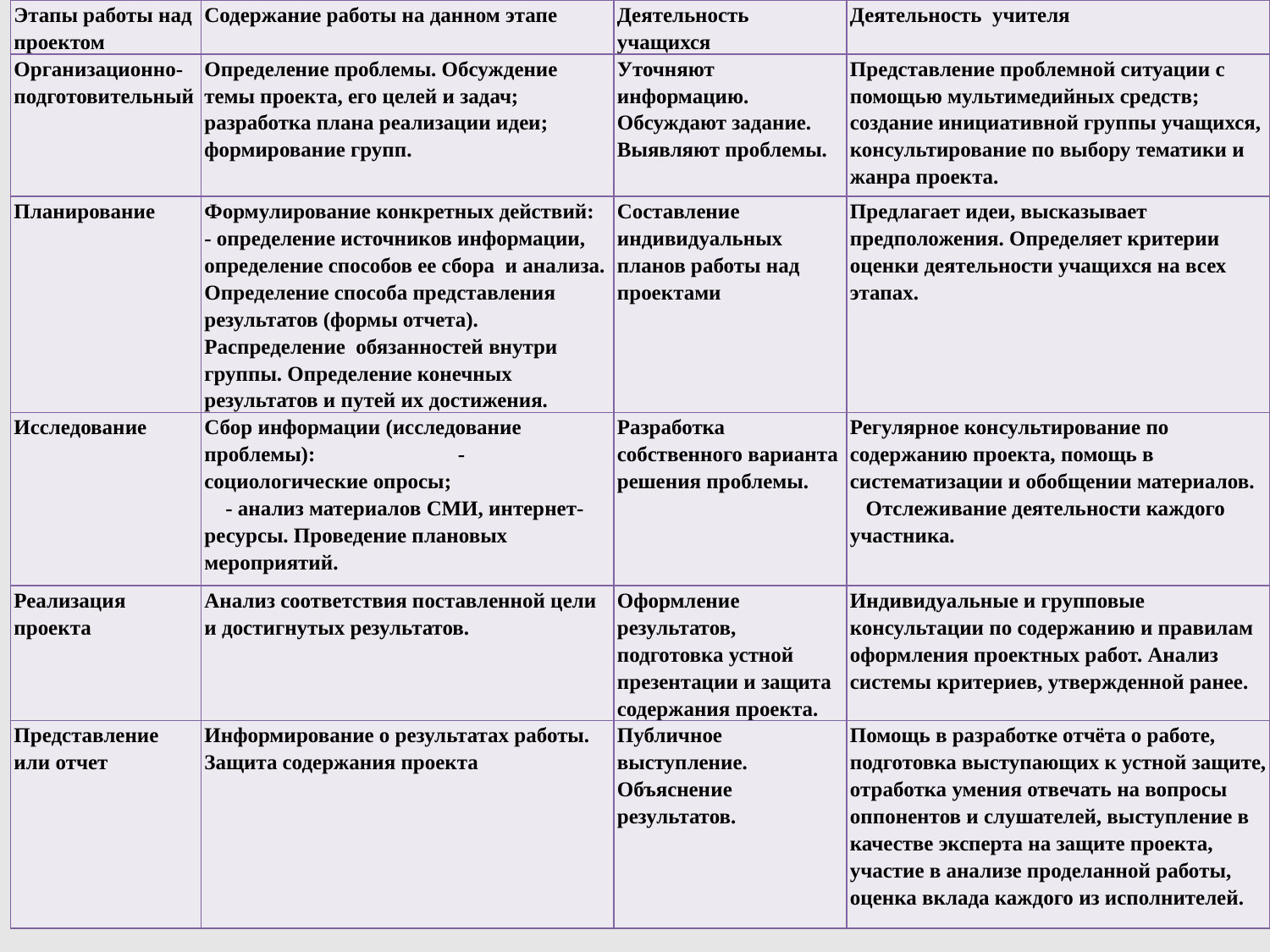

| Этапы работы над проектом | Содержание работы на данном этапе | Деятельность учащихся | Деятельность учителя |
| --- | --- | --- | --- |
| Организационно-подготовительный | Определение проблемы. Обсуждение темы проекта, его целей и задач; разработка плана реализации идеи; формирование групп. | Уточняют информацию. Обсуждают задание. Выявляют проблемы. | Представление проблемной ситуации с помощью мультимедийных средств; создание инициативной группы учащихся, консультирование по выбору тематики и жанра проекта. |
| Планирование | Формулирование конкретных действий: - определение источников информации, определение способов ее сбора и анализа. Определение способа представления результатов (формы отчета). Распределение обязанностей внутри группы. Определение конечных результатов и путей их достижения. | Составление индивидуальных планов работы над проектами | Предлагает идеи, высказывает предположения. Определяет критерии оценки деятельности учащихся на всех этапах. |
| Исследование | Сбор информации (исследование проблемы): - социологические опросы; - анализ материалов СМИ, интернет- ресурсы. Проведение плановых мероприятий. | Разработка собственного варианта решения проблемы. | Регулярное консультирование по содержанию проекта, помощь в систематизации и обобщении материалов. Отслеживание деятельности каждого участника. |
| Реализация проекта | Анализ соответствия поставленной цели и достигнутых результатов. | Оформление результатов, подготовка устной презентации и защита содержания проекта. | Индивидуальные и групповые консультации по содержанию и правилам оформления проектных работ. Анализ системы критериев, утвержденной ранее. |
| Представление или отчет | Информирование о результатах работы. Защита содержания проекта | Публичное выступление. Объяснение результатов. | Помощь в разработке отчёта о работе, подготовка выступающих к устной защите, отработка умения отвечать на вопросы оппонентов и слушателей, выступление в качестве эксперта на защите проекта, участие в анализе проделанной работы, оценка вклада каждого из исполнителей. |